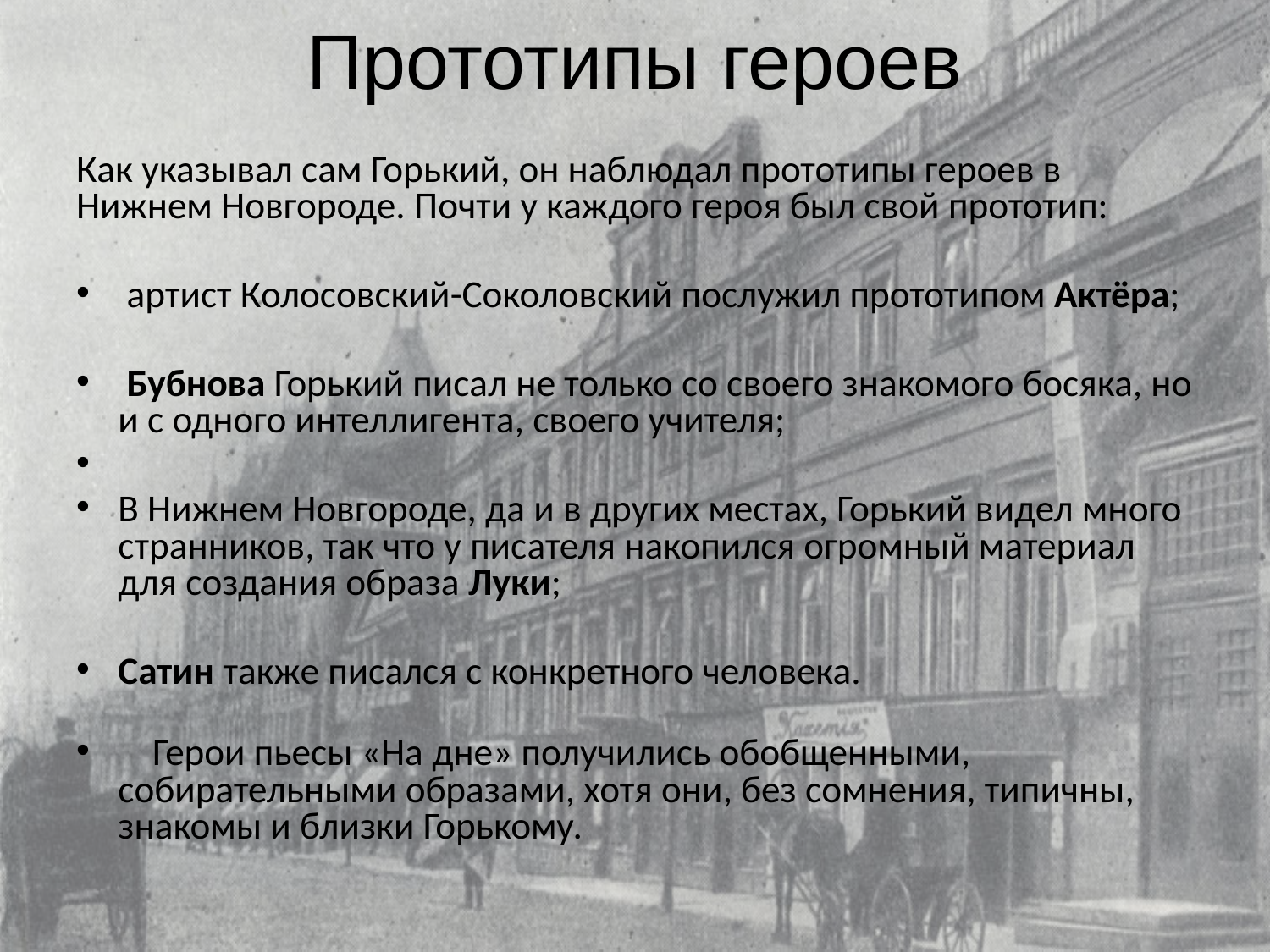

# Прототипы героев
Как указывал сам Горький, он наблюдал прототипы героев в Нижнем Новгороде. Почти у каждого героя был свой прототип:

 артист Колосовский-Соколовский послужил прототипом Актёра;

 Бубнова Горький писал не только со своего знакомого босяка, но и с одного интеллигента, своего учителя;

В Нижнем Новгороде, да и в других местах, Горький видел много странников, так что у писателя накопился огромный материал для создания образа Луки;

Сатин также писался с конкретного человека.
    Герои пьесы «На дне» получились обобщенными, собирательными образами, хотя они, без сомнения, типичны, знакомы и близки Горькому.